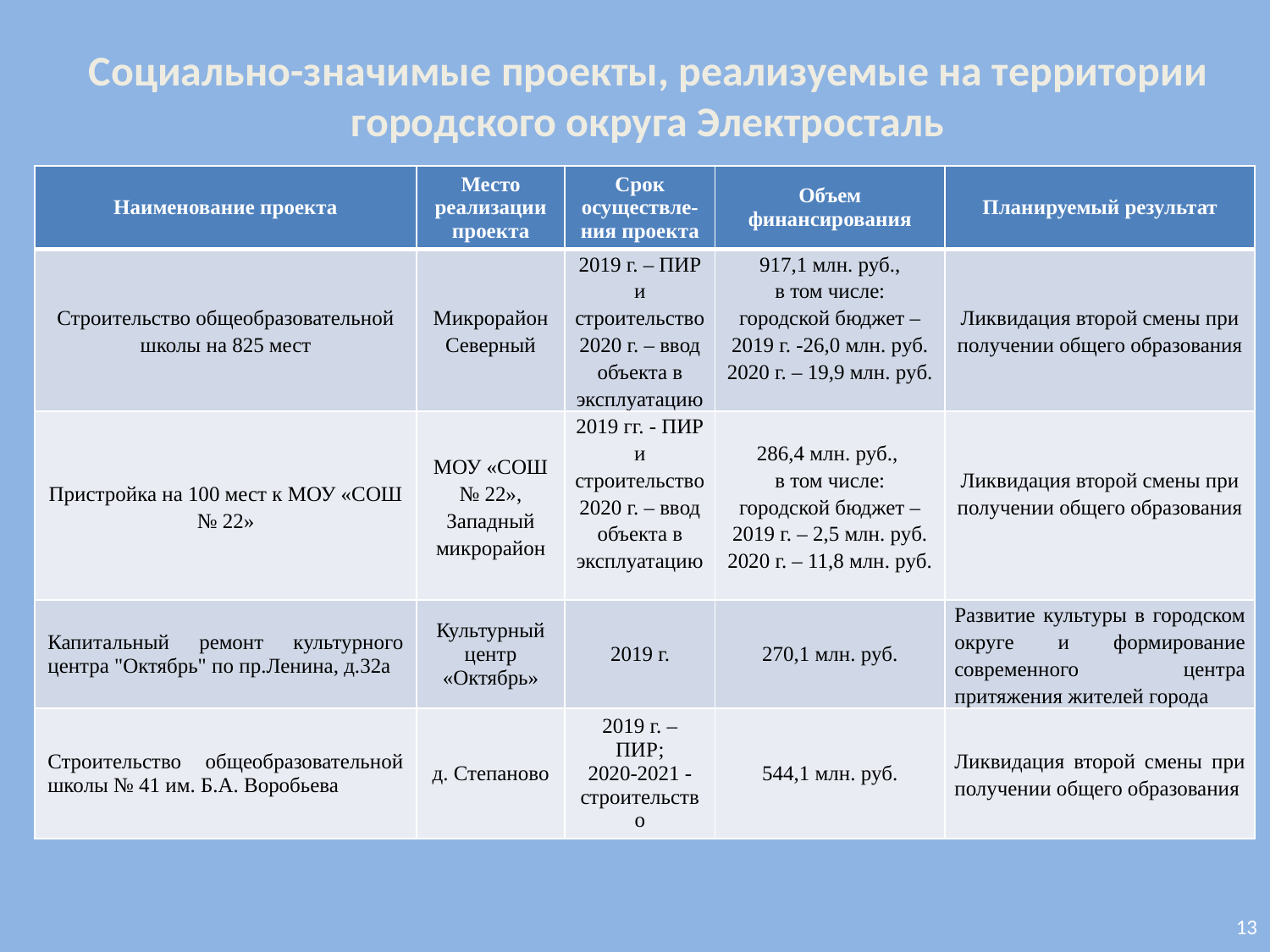

# Социально-значимые проекты, реализуемые на территории городского округа Электросталь
| Наименование проекта | Место реализации проекта | Срок осуществле-ния проекта | Объем финансирования | Планируемый результат |
| --- | --- | --- | --- | --- |
| Строительство общеобразовательной школы на 825 мест | Микрорайон Северный | 2019 г. – ПИР и строительство2020 г. – ввод объекта в эксплуатацию | 917,1 млн. руб., в том числе: городской бюджет – 2019 г. -26,0 млн. руб. 2020 г. – 19,9 млн. руб. | Ликвидация второй смены при получении общего образования |
| Пристройка на 100 мест к МОУ «СОШ № 22» | МОУ «СОШ № 22», Западный микрорайон | 2019 гг. - ПИР и строительство2020 г. – ввод объекта в эксплуатацию | 286,4 млн. руб., в том числе: городской бюджет – 2019 г. – 2,5 млн. руб. 2020 г. – 11,8 млн. руб. | Ликвидация второй смены при получении общего образования |
| Капитальный ремонт культурного центра "Октябрь" по пр.Ленина, д.32а | Культурный центр «Октябрь» | 2019 г. | 270,1 млн. руб. | Развитие культуры в городском округе и формирование современного центра притяжения жителей города |
| Строительство общеобразовательной школы № 41 им. Б.А. Воробьева | д. Степаново | 2019 г. – ПИР; 2020-2021 - строительство | 544,1 млн. руб. | Ликвидация второй смены при получении общего образования |
13